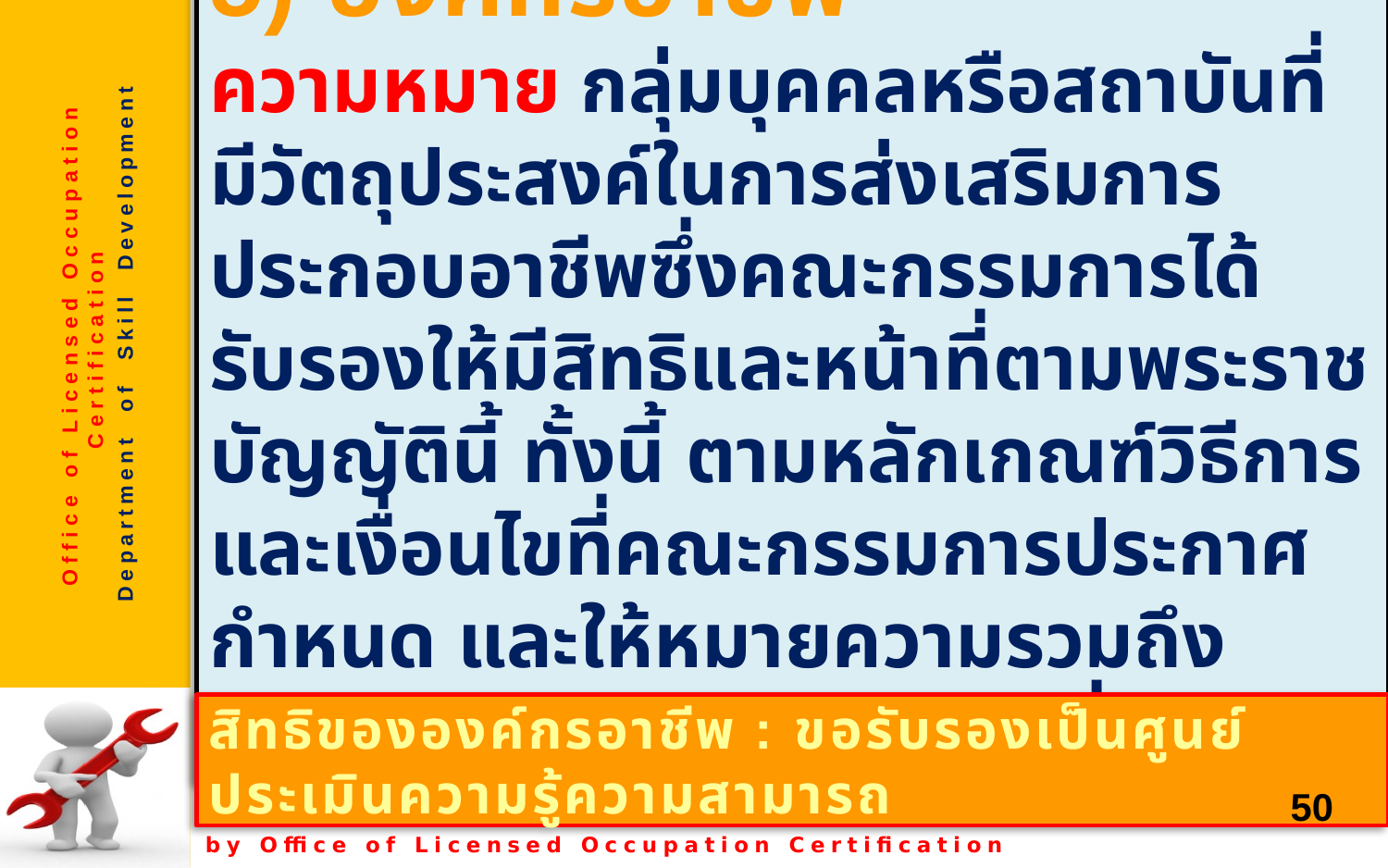

5) องค์กรอาชีพ
ความหมาย กลุ่มบุคคลหรือสถาบันที่มีวัตถุประสงค์ในการส่งเสริมการประกอบอาชีพซึ่งคณะกรรมการได้รับรองให้มีสิทธิและหน้าที่ตามพระราชบัญญัตินี้ ทั้งนี้ ตามหลักเกณฑ์วิธีการและเงื่อนไขที่คณะกรรมการประกาศกำหนด และให้หมายความรวมถึงองค์กรวิชาชีพตามกฎหมายอื่นด้วย
สิทธิขององค์กรอาชีพ : ขอรับรองเป็นศูนย์ประเมินความรู้ความสามารถ
50